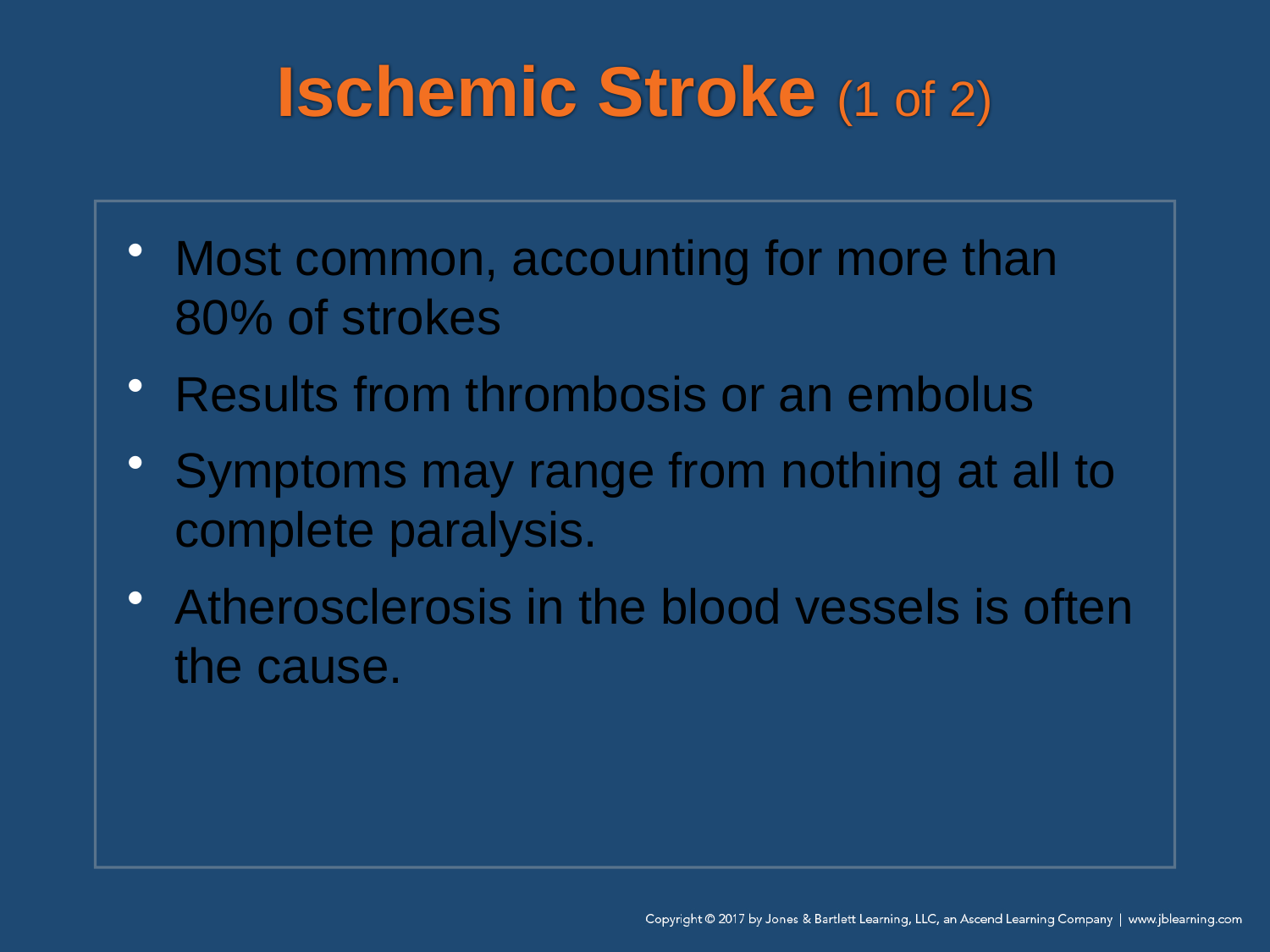

# Ischemic Stroke (1 of 2)
Most common, accounting for more than 80% of strokes
Results from thrombosis or an embolus
Symptoms may range from nothing at all to complete paralysis.
Atherosclerosis in the blood vessels is often the cause.